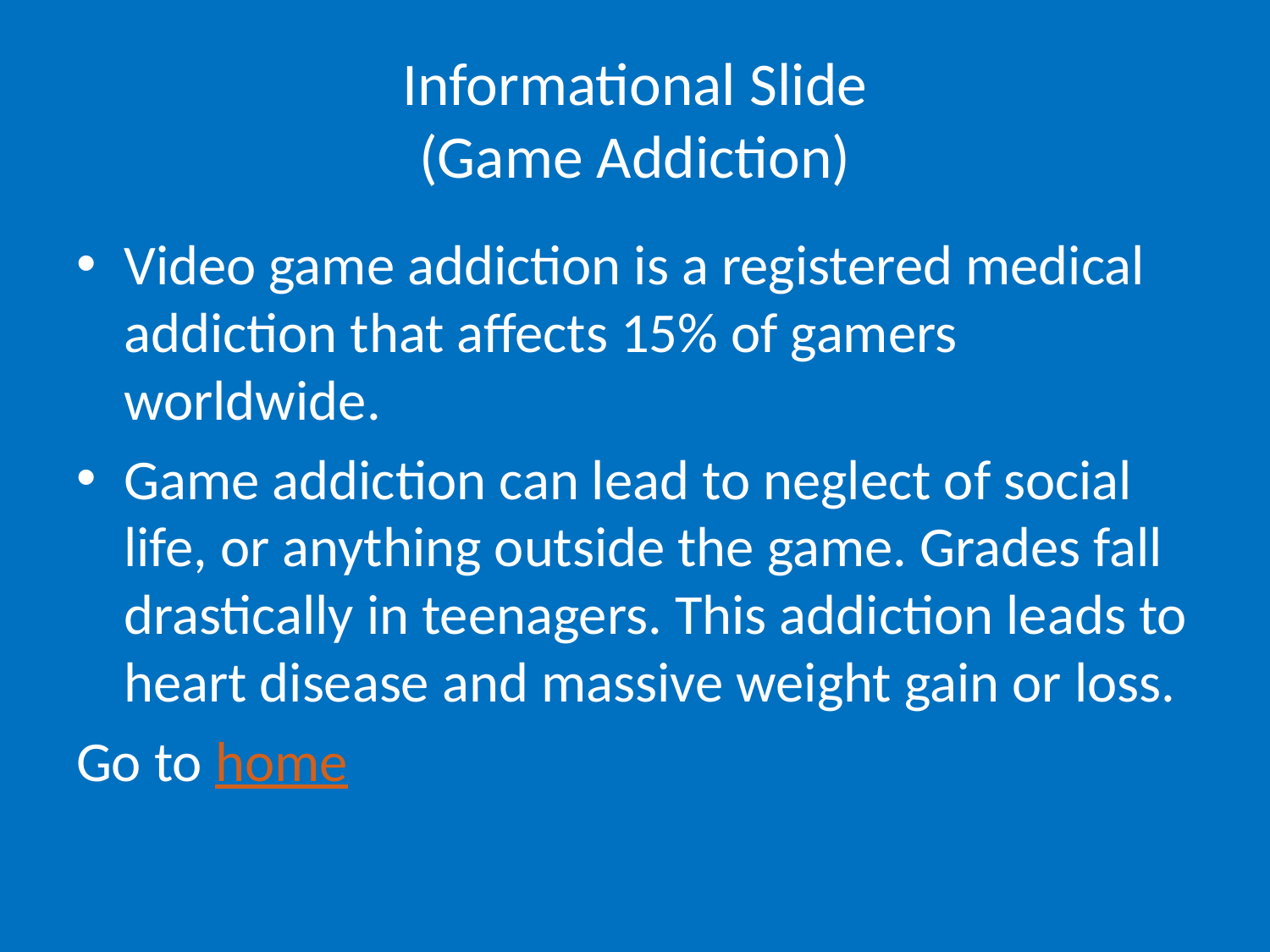

# Informational Slide (Game Addiction)
Video game addiction is a registered medical addiction that affects 15% of gamers worldwide.
Game addiction can lead to neglect of social life, or anything outside the game. Grades fall drastically in teenagers. This addiction leads to heart disease and massive weight gain or loss.
Go to home